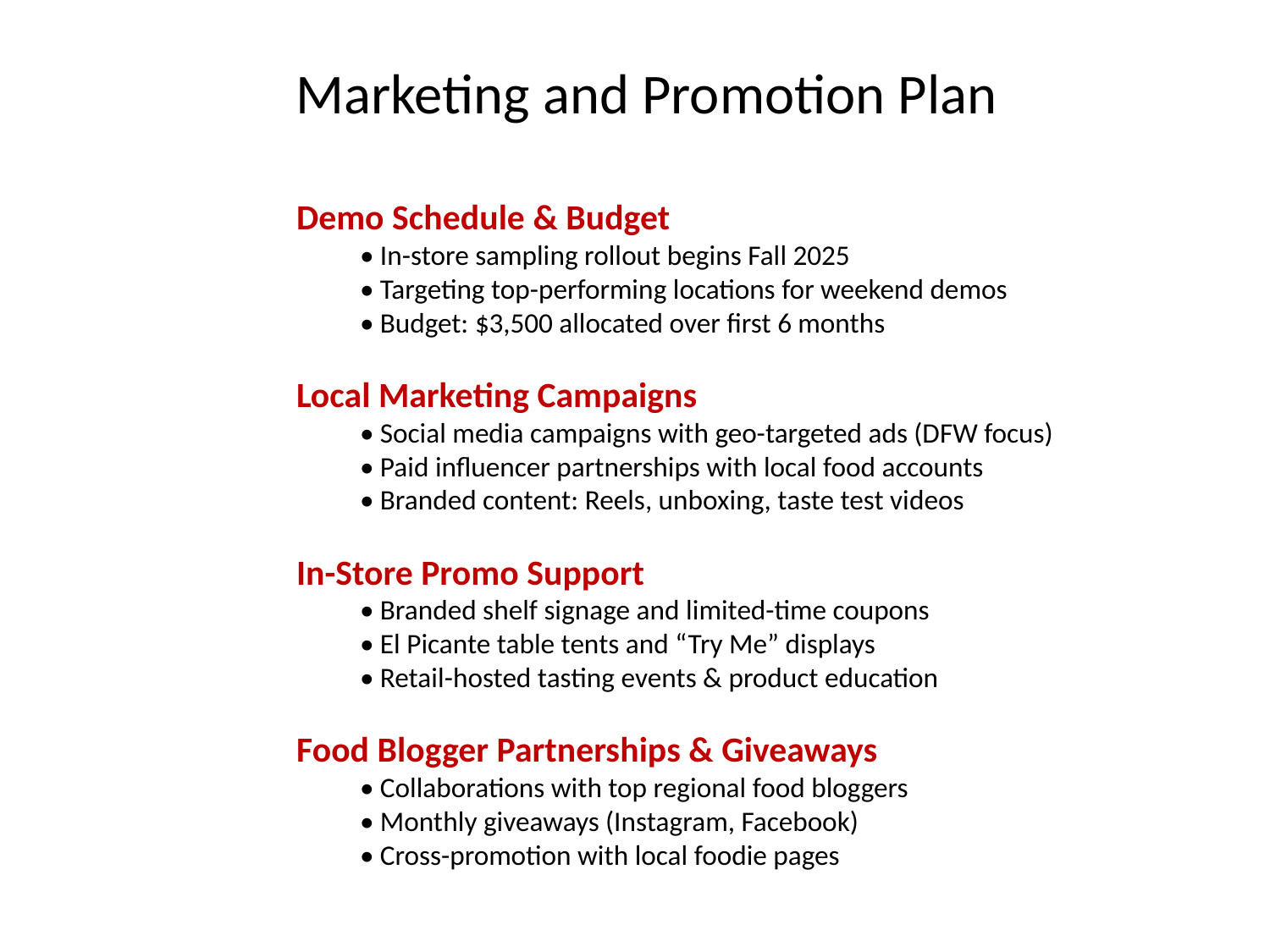

Marketing and Promotion Plan

Demo Schedule & Budget
• In-store sampling rollout begins Fall 2025
• Targeting top-performing locations for weekend demos
• Budget: $3,500 allocated over first 6 months

Local Marketing Campaigns
• Social media campaigns with geo-targeted ads (DFW focus)
• Paid influencer partnerships with local food accounts
• Branded content: Reels, unboxing, taste test videos

In-Store Promo Support
• Branded shelf signage and limited-time coupons
• El Picante table tents and “Try Me” displays
• Retail-hosted tasting events & product education

Food Blogger Partnerships & Giveaways
• Collaborations with top regional food bloggers
• Monthly giveaways (Instagram, Facebook)
• Cross-promotion with local foodie pages